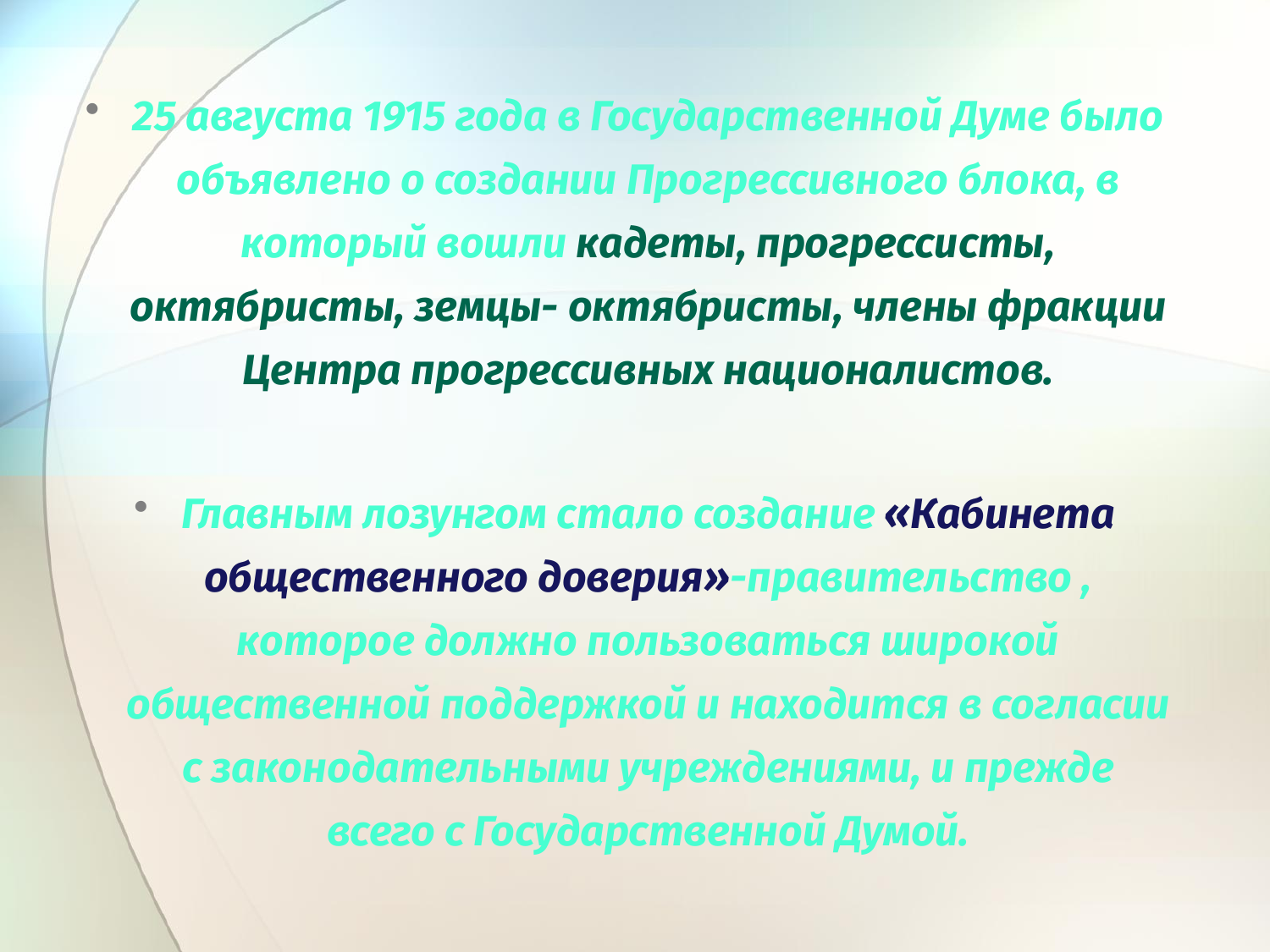

25 августа 1915 года в Государственной Думе было объявлено о создании Прогрессивного блока, в который вошли кадеты, прогрессисты, октябристы, земцы- октябристы, члены фракции Центра прогрессивных националистов.

Главным лозунгом стало создание «Кабинета общественного доверия»-правительство , которое должно пользоваться широкой общественной поддержкой и находится в согласии с законодательными учреждениями, и прежде всего с Государственной Думой.